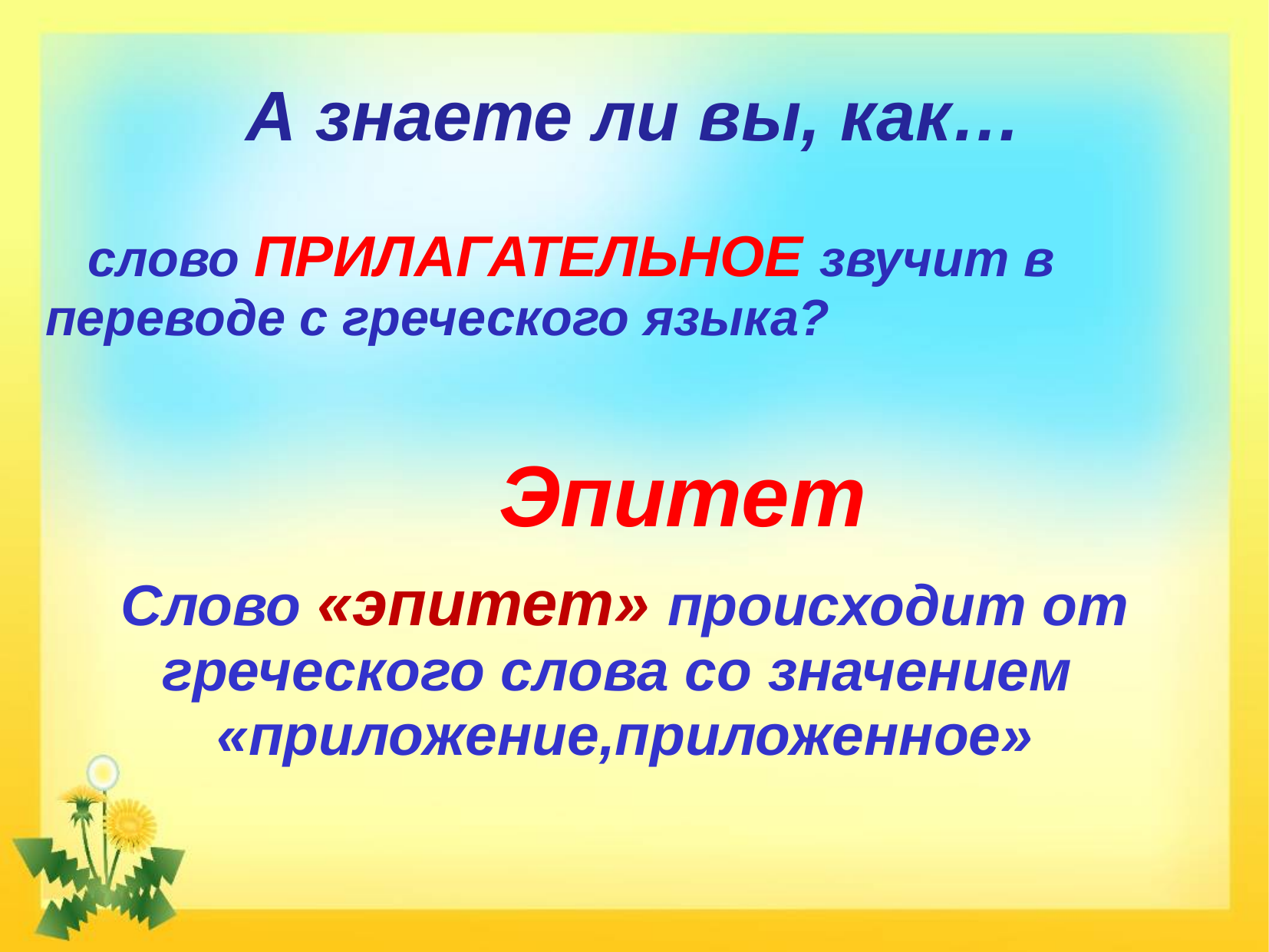

# А знаете ли вы, как…
   слово ПРИЛАГАТЕЛЬНОЕ звучит в 	переводе с греческого языка?

	Эпитет
Слово «эпитет» происходит от греческого слова со значением  «приложение,приложенное»